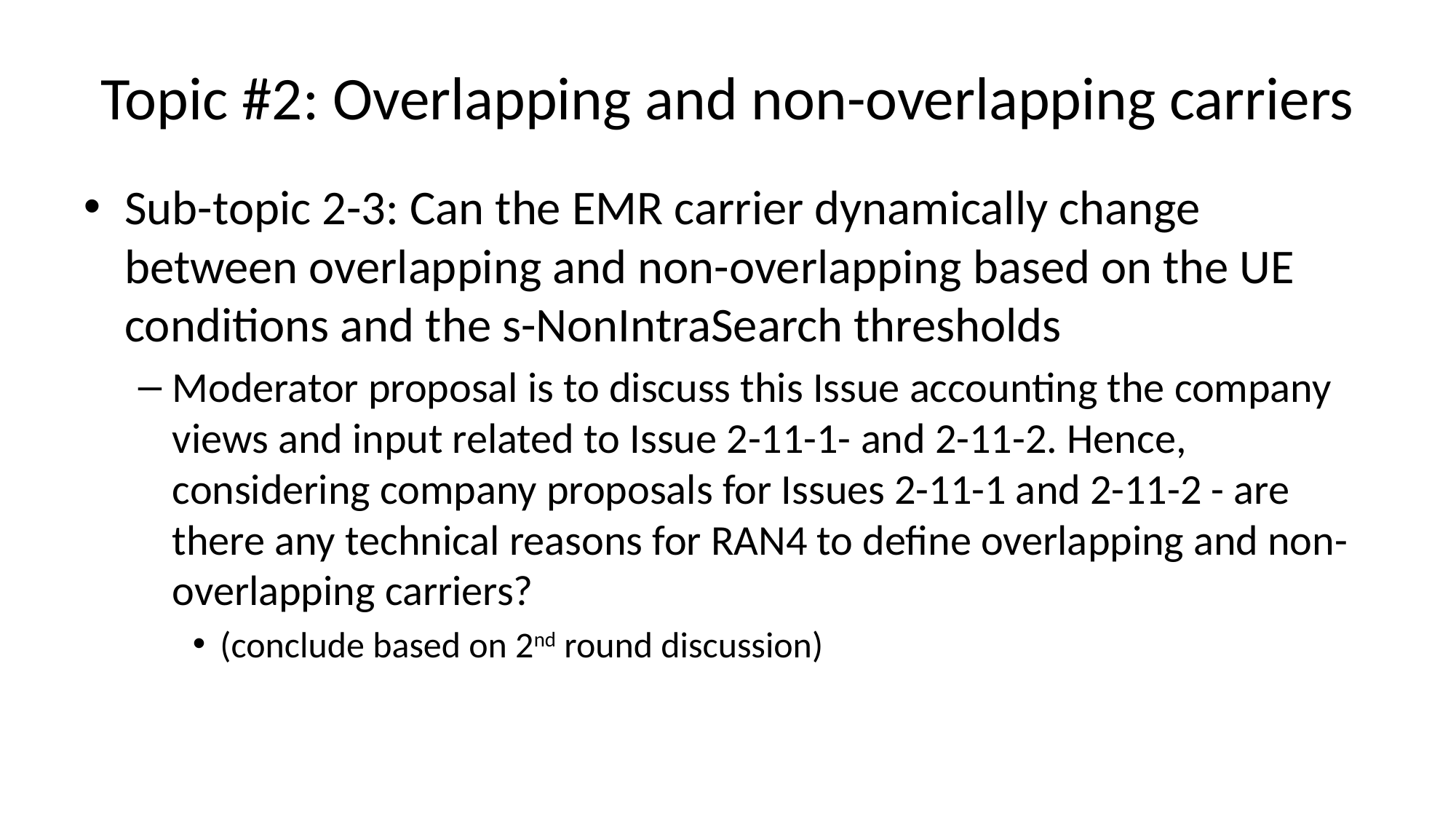

# Topic #2: Overlapping and non-overlapping carriers
Sub-topic 2-3: Can the EMR carrier dynamically change between overlapping and non-overlapping based on the UE conditions and the s-NonIntraSearch thresholds
Moderator proposal is to discuss this Issue accounting the company views and input related to Issue 2-11-1- and 2-11-2. Hence, considering company proposals for Issues 2-11-1 and 2-11-2 - are there any technical reasons for RAN4 to define overlapping and non-overlapping carriers?
(conclude based on 2nd round discussion)